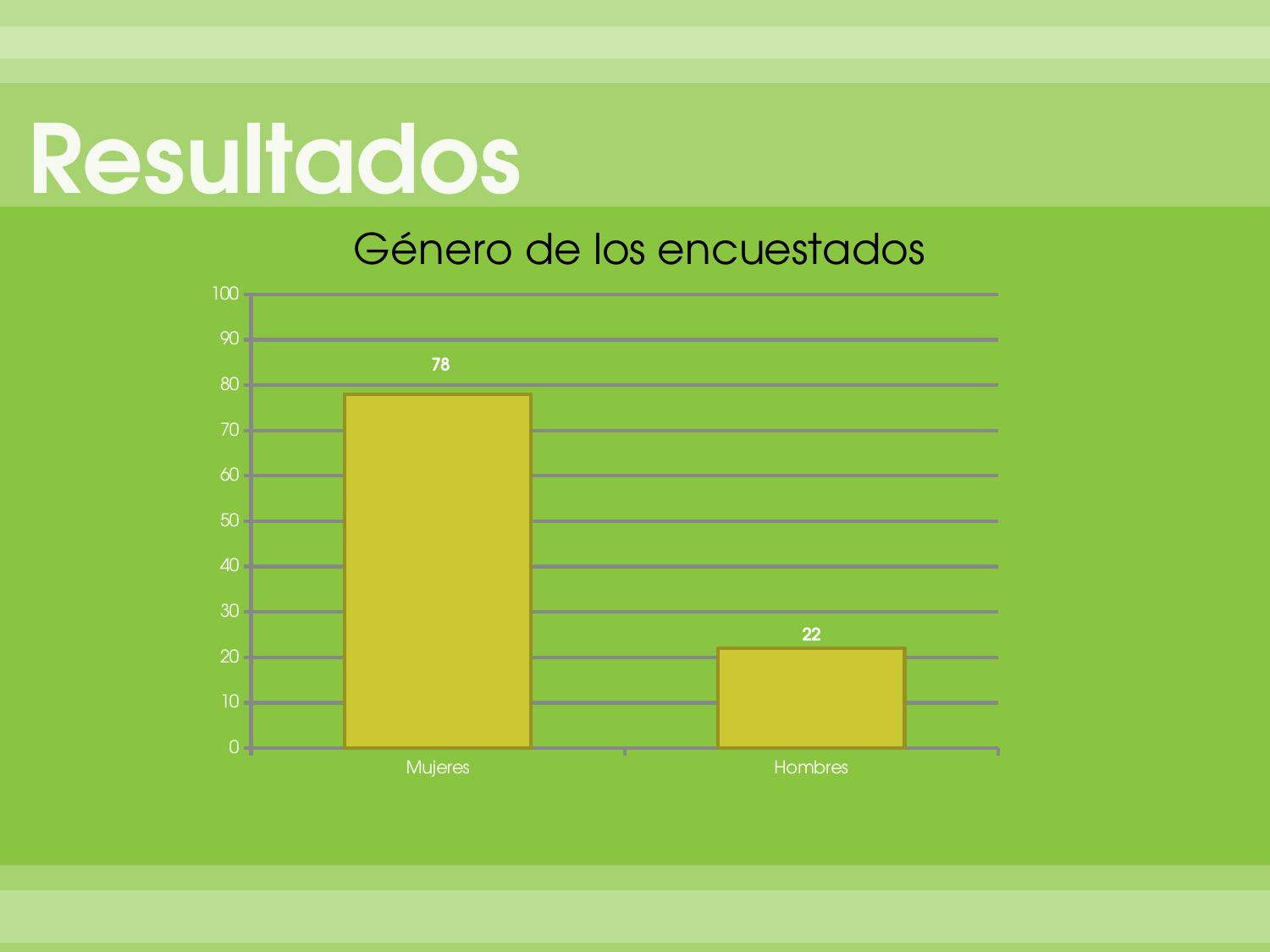

# Resultados

### Chart

| Category |  |
|---|---|
| Mujeres | 78.0 |
| Hombres | 22.0 |